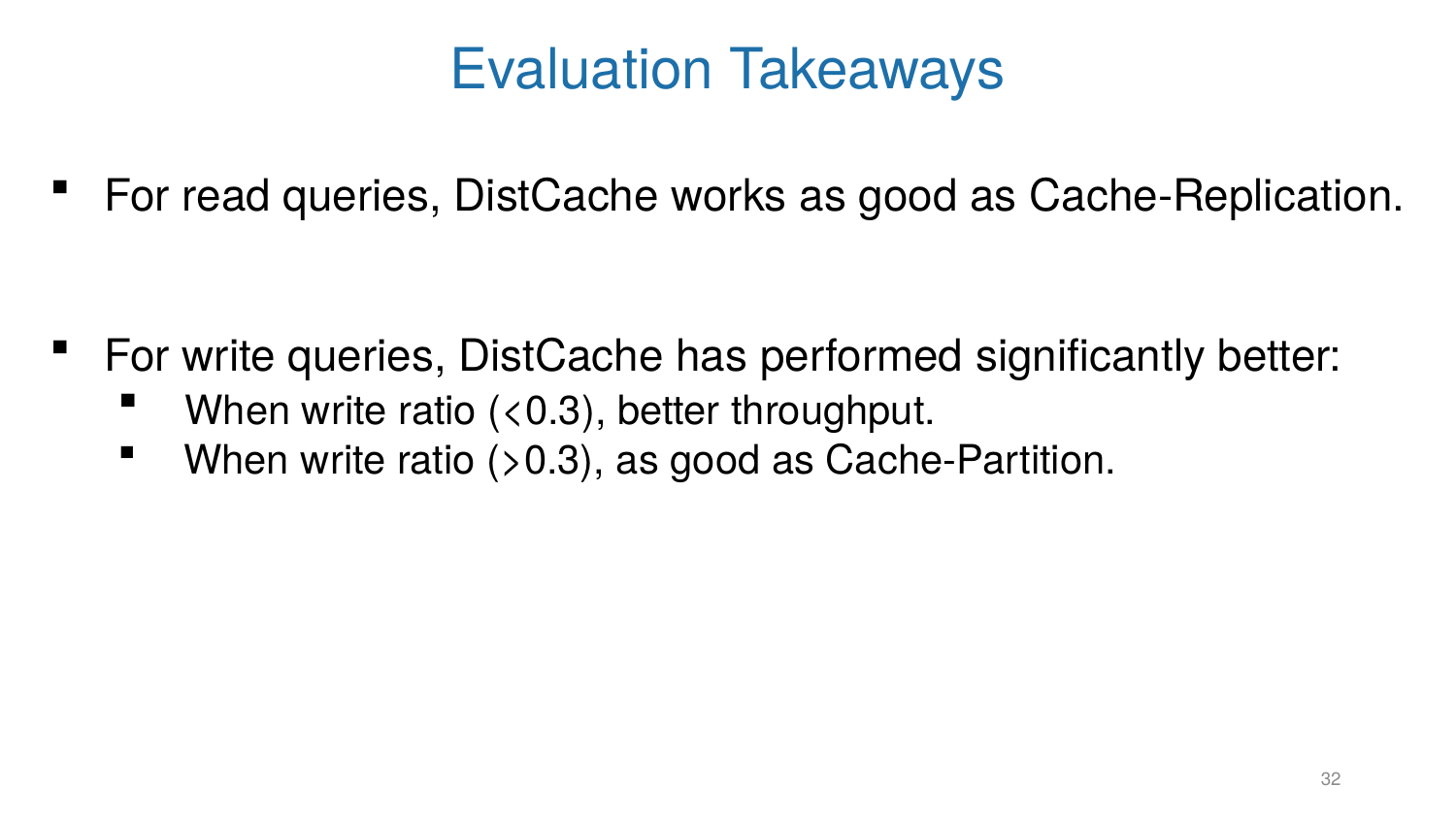

# Evaluation Takeaways
For read queries, DistCache works as good as Cache-Replication.

For write queries, DistCache has performed significantly better:
 When write ratio (<0.3), better throughput.
 When write ratio (>0.3), as good as Cache-Partition.

32